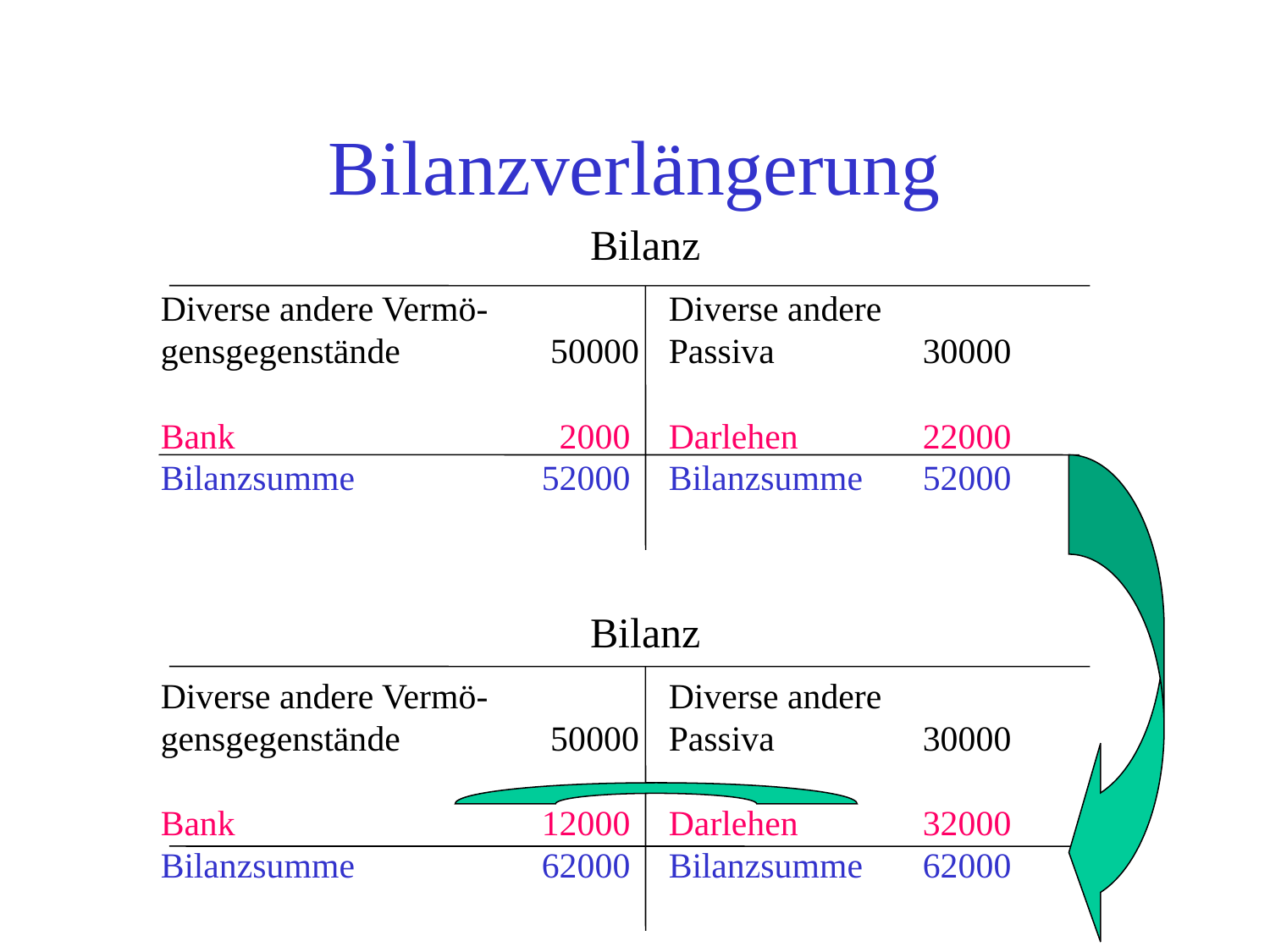

# Bilanzverlängerung
Bilanz
Diverse andere Vermö-		Diverse andere
gensgegenstände 		 50000 	Passiva	 	30000
Bank			  2000   	Darlehen	22000
Bilanzsumme		52000	Bilanzsumme	52000

Bilanz
Diverse andere Vermö-		Diverse andere
gensgegenstände 		 50000 	Passiva	         	30000
Bank			12000   	Darlehen	32000
Bilanzsumme		62000	Bilanzsumme	62000